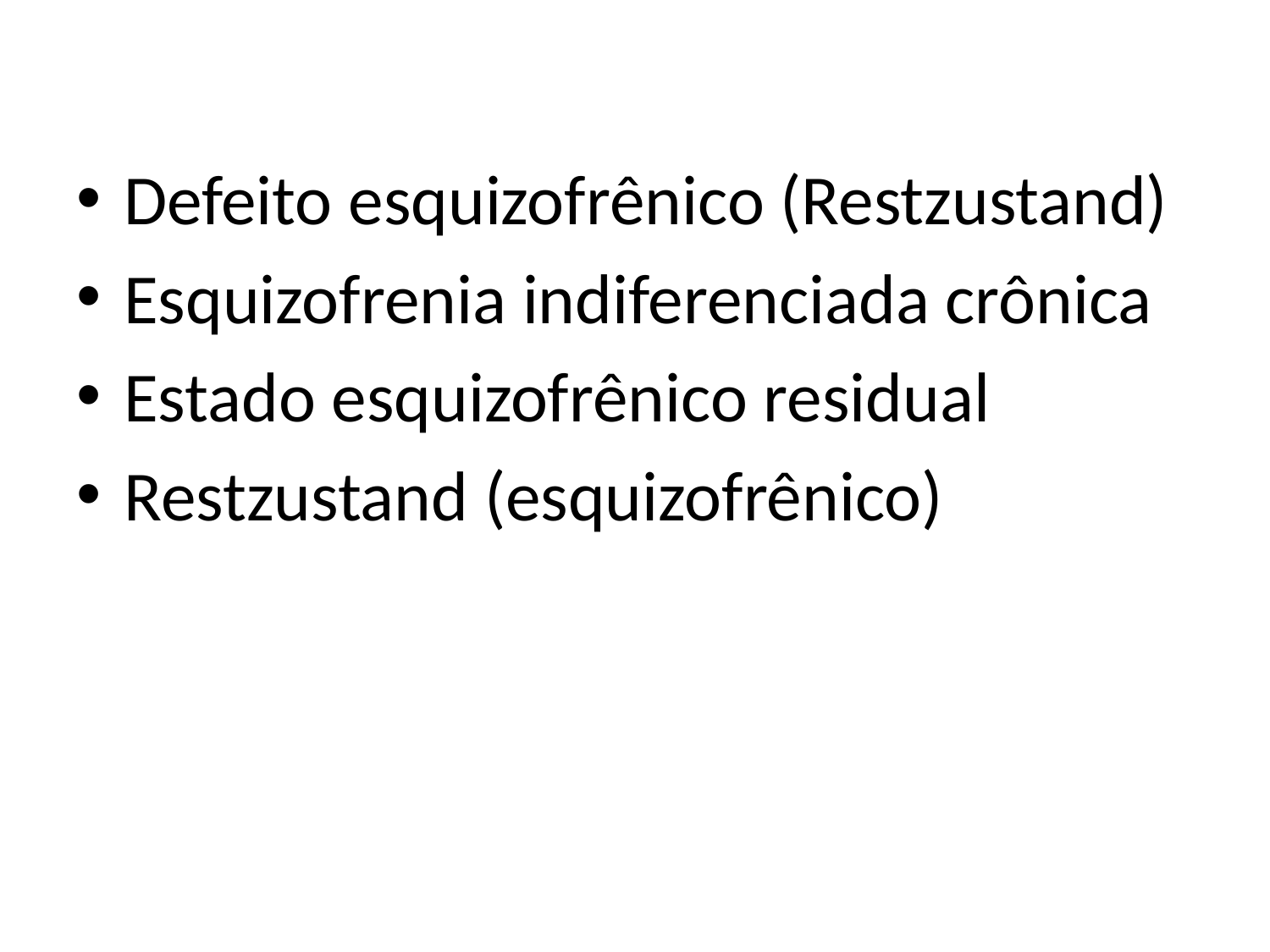

Defeito esquizofrênico (Restzustand)
Esquizofrenia indiferenciada crônica
Estado esquizofrênico residual
Restzustand (esquizofrênico)